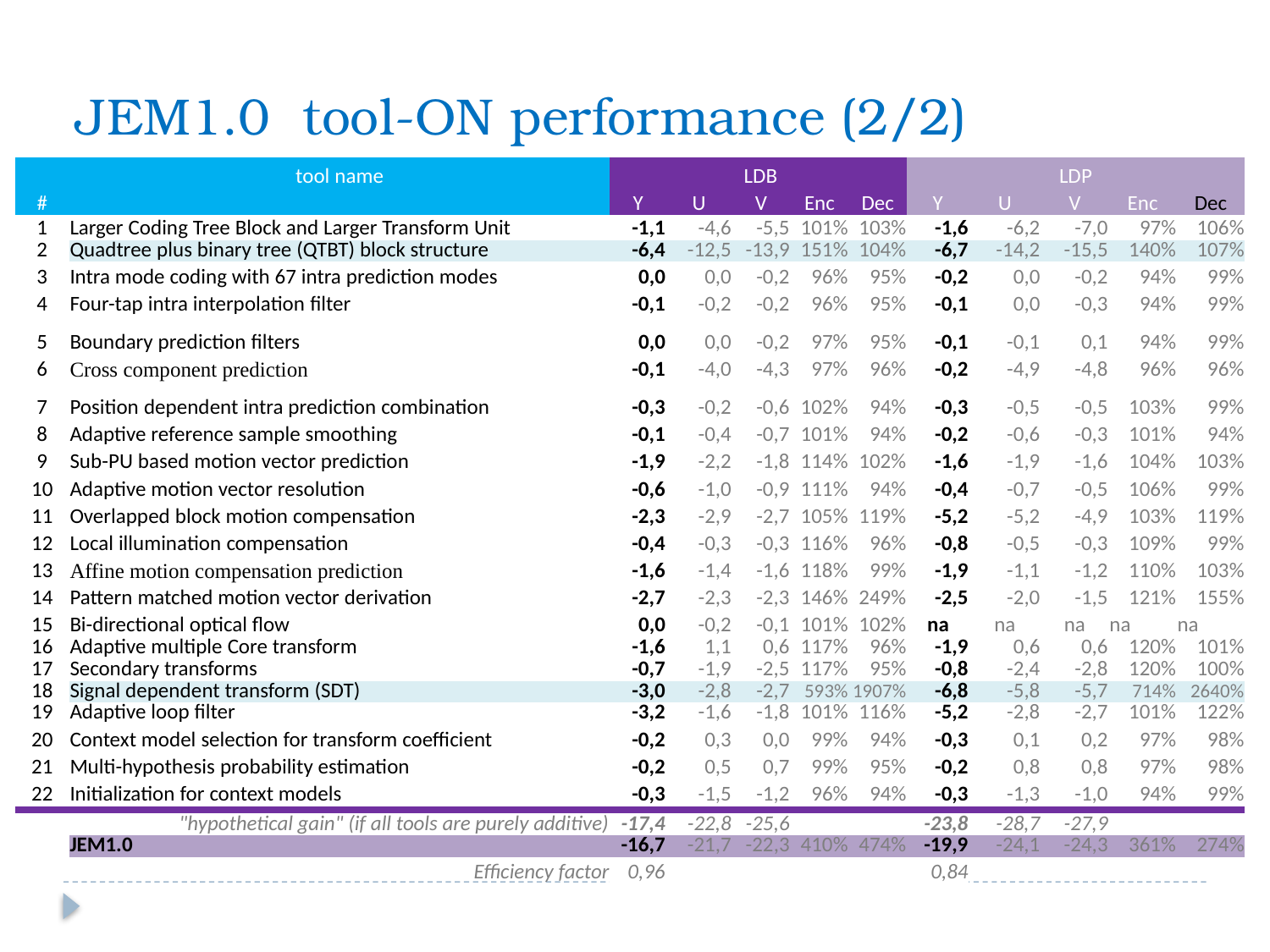

# JEM1.0  tool-ON performance (2/2)
|  | tool name | LDB |  |  |  |  | LDP |  |  |  |  |
| --- | --- | --- | --- | --- | --- | --- | --- | --- | --- | --- | --- |
| # |  | Y | U | V | Enc | Dec | Y | U | V | Enc | Dec |
| 1 | Larger Coding Tree Block and Larger Transform Unit | -1,1 | -4,6 | -5,5 | 101% | 103% | -1,6 | -6,2 | -7,0 | 97% | 106% |
| 2 | Quadtree plus binary tree (QTBT) block structure | -6,4 | -12,5 | -13,9 | 151% | 104% | -6,7 | -14,2 | -15,5 | 140% | 107% |
| 3 | Intra mode coding with 67 intra prediction modes | 0,0 | 0,0 | -0,2 | 96% | 95% | -0,2 | 0,0 | -0,2 | 94% | 99% |
| 4 | Four-tap intra interpolation filter | -0,1 | -0,2 | -0,2 | 96% | 95% | -0,1 | 0,0 | -0,3 | 94% | 99% |
| 5 | Boundary prediction filters | 0,0 | 0,0 | -0,2 | 97% | 95% | -0,1 | -0,1 | 0,1 | 94% | 99% |
| 6 | Cross component prediction | -0,1 | -4,0 | -4,3 | 97% | 96% | -0,2 | -4,9 | -4,8 | 96% | 96% |
| 7 | Position dependent intra prediction combination | -0,3 | -0,2 | -0,6 | 102% | 94% | -0,3 | -0,5 | -0,5 | 103% | 99% |
| 8 | Adaptive reference sample smoothing | -0,1 | -0,4 | -0,7 | 101% | 94% | -0,2 | -0,6 | -0,3 | 101% | 94% |
| 9 | Sub-PU based motion vector prediction | -1,9 | -2,2 | -1,8 | 114% | 102% | -1,6 | -1,9 | -1,6 | 104% | 103% |
| 10 | Adaptive motion vector resolution | -0,6 | -1,0 | -0,9 | 111% | 94% | -0,4 | -0,7 | -0,5 | 106% | 99% |
| 11 | Overlapped block motion compensation | -2,3 | -2,9 | -2,7 | 105% | 119% | -5,2 | -5,2 | -4,9 | 103% | 119% |
| 12 | Local illumination compensation | -0,4 | -0,3 | -0,3 | 116% | 96% | -0,8 | -0,5 | -0,3 | 109% | 99% |
| 13 | Affine motion compensation prediction | -1,6 | -1,4 | -1,6 | 118% | 99% | -1,9 | -1,1 | -1,2 | 110% | 103% |
| 14 | Pattern matched motion vector derivation | -2,7 | -2,3 | -2,3 | 146% | 249% | -2,5 | -2,0 | -1,5 | 121% | 155% |
| 15 | Bi-directional optical flow | 0,0 | -0,2 | -0,1 | 101% | 102% | na | na | na | na | na |
| 16 | Adaptive multiple Core transform | -1,6 | 1,1 | 0,6 | 117% | 96% | -1,9 | 0,6 | 0,6 | 120% | 101% |
| 17 | Secondary transforms | -0,7 | -1,9 | -2,5 | 117% | 95% | -0,8 | -2,4 | -2,8 | 120% | 100% |
| 18 | Signal dependent transform (SDT) | -3,0 | -2,8 | -2,7 | 593% | 1907% | -6,8 | -5,8 | -5,7 | 714% | 2640% |
| 19 | Adaptive loop filter | -3,2 | -1,6 | -1,8 | 101% | 116% | -5,2 | -2,8 | -2,7 | 101% | 122% |
| 20 | Context model selection for transform coefficient | -0,2 | 0,3 | 0,0 | 99% | 94% | -0,3 | 0,1 | 0,2 | 97% | 98% |
| 21 | Multi-hypothesis probability estimation | -0,2 | 0,5 | 0,7 | 99% | 95% | -0,2 | 0,8 | 0,8 | 97% | 98% |
| 22 | Initialization for context models | -0,3 | -1,5 | -1,2 | 96% | 94% | -0,3 | -1,3 | -1,0 | 94% | 99% |
|  |  |  |  |  |  |  |  |  |  |  |  |
|  | "hypothetical gain" (if all tools are purely additive) | -17,4 | -22,8 | -25,6 |  |  | -23,8 | -28,7 | -27,9 |  |  |
|  | JEM1.0 | -16,7 | -21,7 | -22,3 | 410% | 474% | -19,9 | -24,1 | -24,3 | 361% | 274% |
|  | Efficiency factor | 0,96 |  |  |  |  | 0,84 |  |  |  |  |